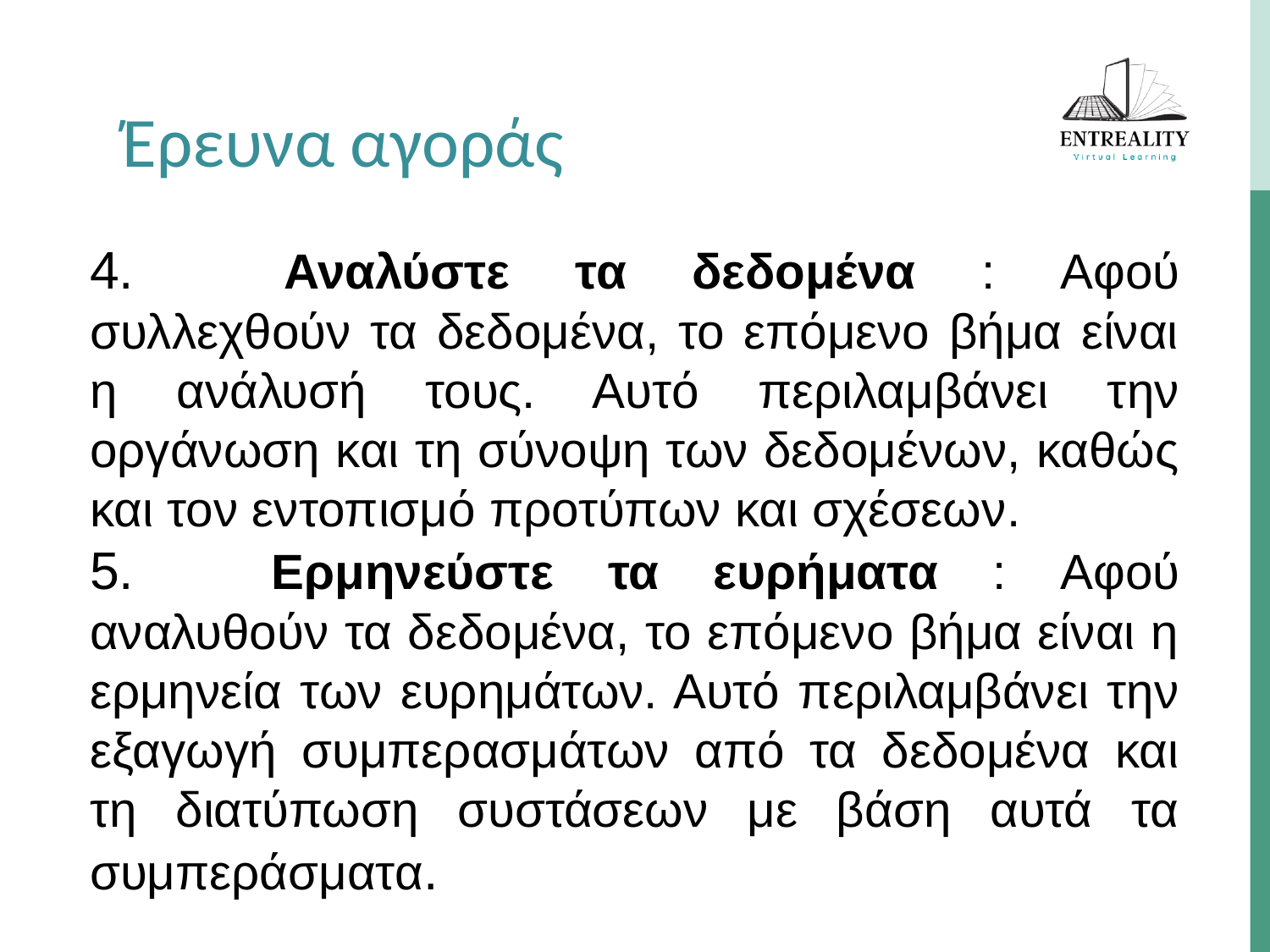

Έρευνα αγοράς
4.	 Αναλύστε τα δεδομένα : Αφού συλλεχθούν τα δεδομένα, το επόμενο βήμα είναι η ανάλυσή τους. Αυτό περιλαμβάνει την οργάνωση και τη σύνοψη των δεδομένων, καθώς και τον εντοπισμό προτύπων και σχέσεων.
5.	 Ερμηνεύστε τα ευρήματα : Αφού αναλυθούν τα δεδομένα, το επόμενο βήμα είναι η ερμηνεία των ευρημάτων. Αυτό περιλαμβάνει την εξαγωγή συμπερασμάτων από τα δεδομένα και τη διατύπωση συστάσεων με βάση αυτά τα συμπεράσματα.